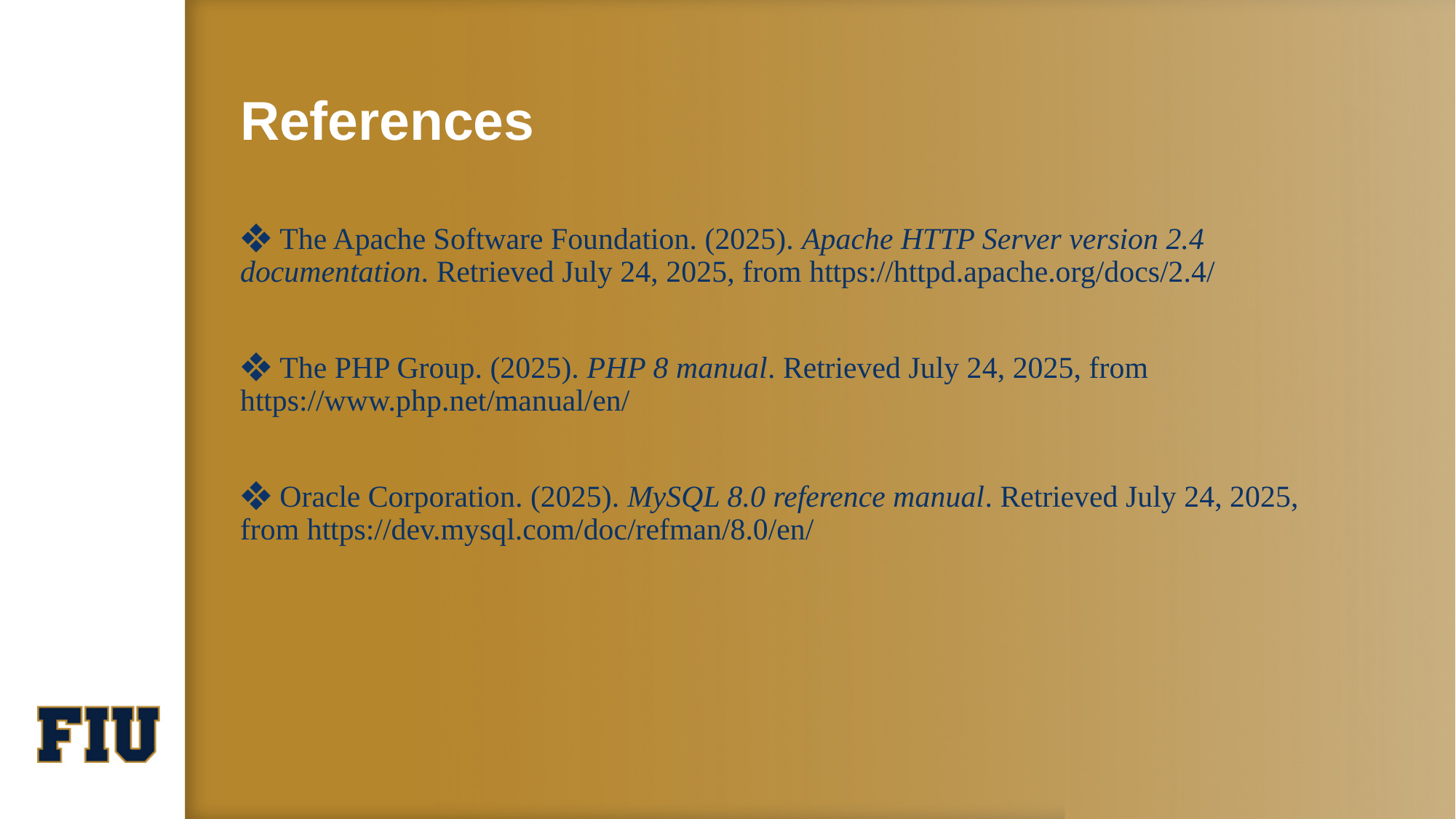

# References
❖ The Apache Software Foundation. (2025). Apache HTTP Server version 2.4 documentation. Retrieved July 24, 2025, from https://httpd.apache.org/docs/2.4/

❖ The PHP Group. (2025). PHP 8 manual. Retrieved July 24, 2025, from https://www.php.net/manual/en/

❖ Oracle Corporation. (2025). MySQL 8.0 reference manual. Retrieved July 24, 2025, from https://dev.mysql.com/doc/refman/8.0/en/